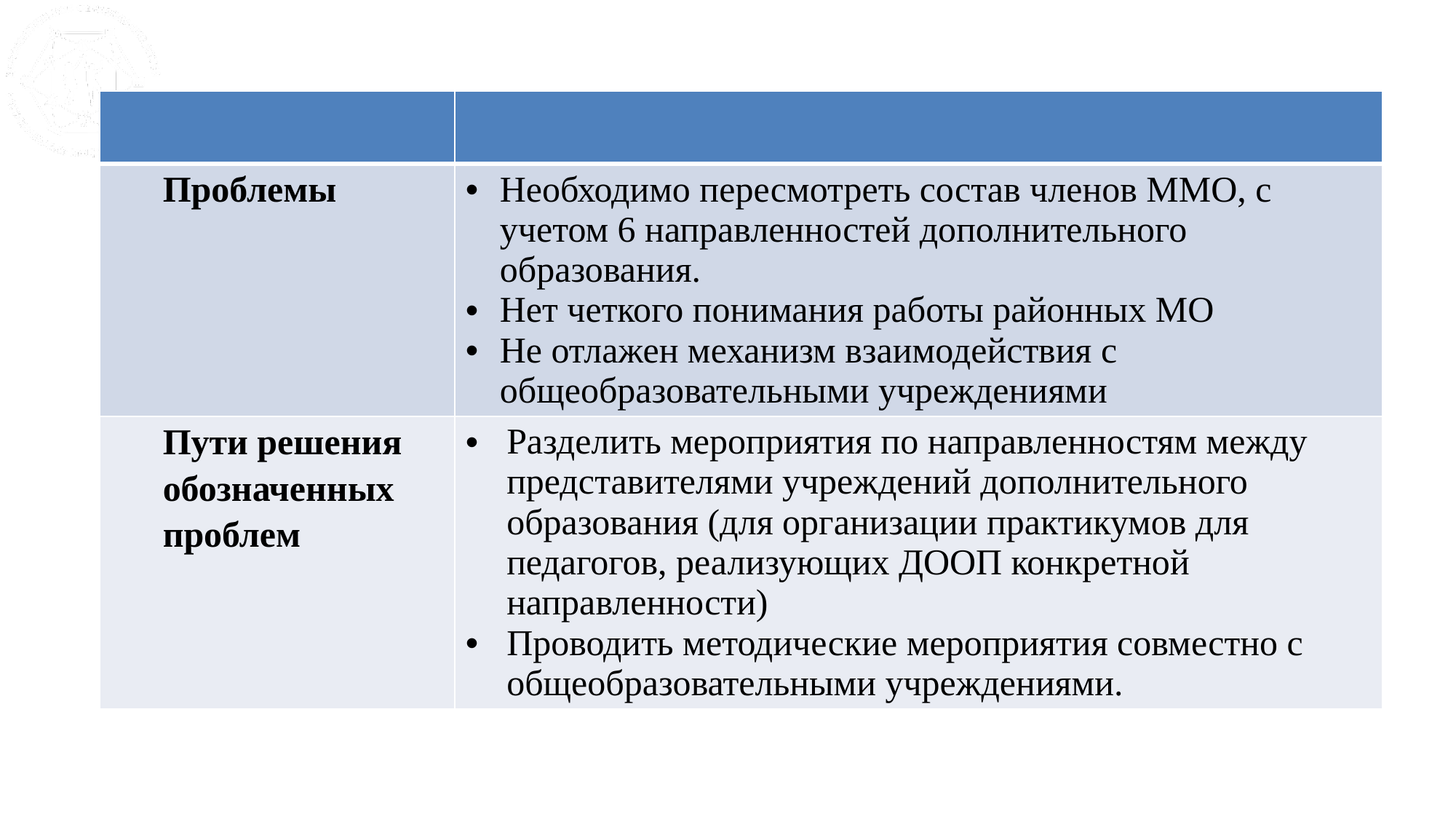

|  |  |
| --- | --- |
| Проблемы | Необходимо пересмотреть состав членов ММО, с учетом 6 направленностей дополнительного образования. Нет четкого понимания работы районных МО Не отлажен механизм взаимодействия с общеобразовательными учреждениями |
| Пути решения обозначенных проблем | Разделить мероприятия по направленностям между представителями учреждений дополнительного образования (для организации практикумов для педагогов, реализующих ДООП конкретной направленности) Проводить методические мероприятия совместно с общеобразовательными учреждениями. |